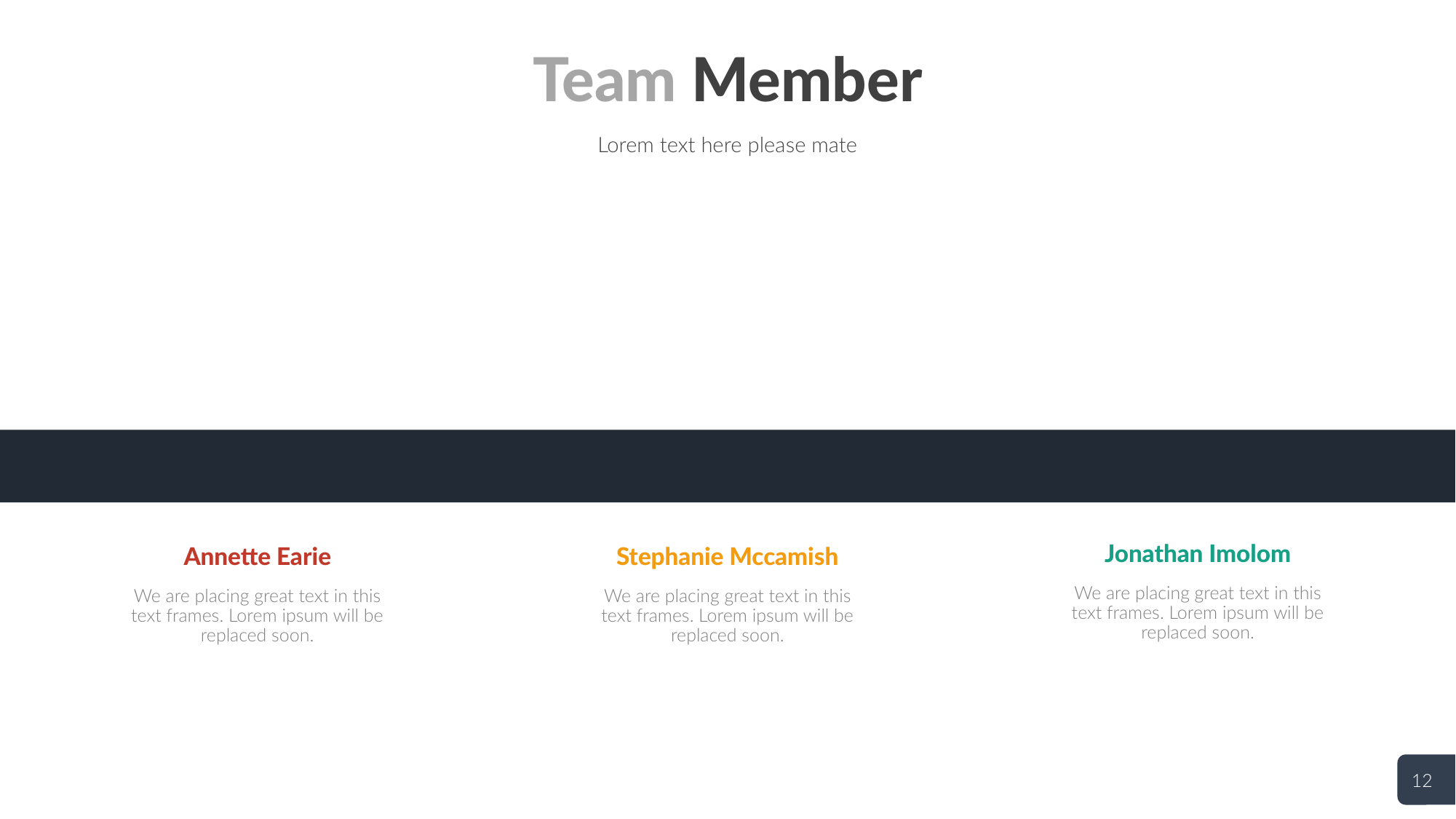

# Team Member
Lorem text here please mate

Jonathan Imolom
Annette Earie
Stephanie Mccamish
We are placing great text in this text frames. Lorem ipsum will be replaced soon.

We are placing great text in this text frames. Lorem ipsum will be replaced soon.

We are placing great text in this text frames. Lorem ipsum will be replaced soon.

12